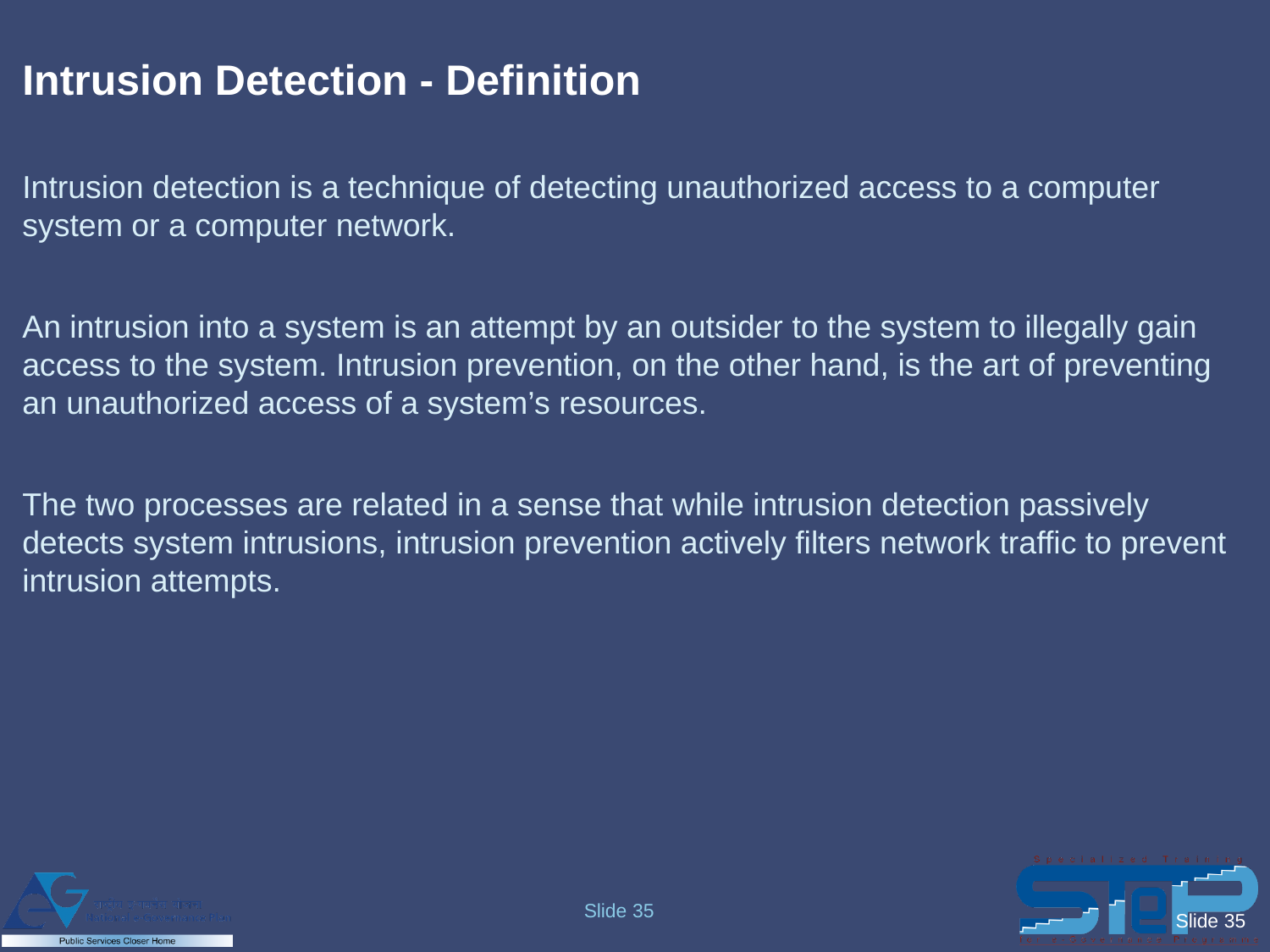

# Intrusion Detection - Definition
Intrusion detection is a technique of detecting unauthorized access to a computer system or a computer network.

An intrusion into a system is an attempt by an outsider to the system to illegally gain access to the system. Intrusion prevention, on the other hand, is the art of preventing an unauthorized access of a system’s resources.

The two processes are related in a sense that while intrusion detection passively detects system intrusions, intrusion prevention actively filters network traffic to prevent intrusion attempts.

Slide 35